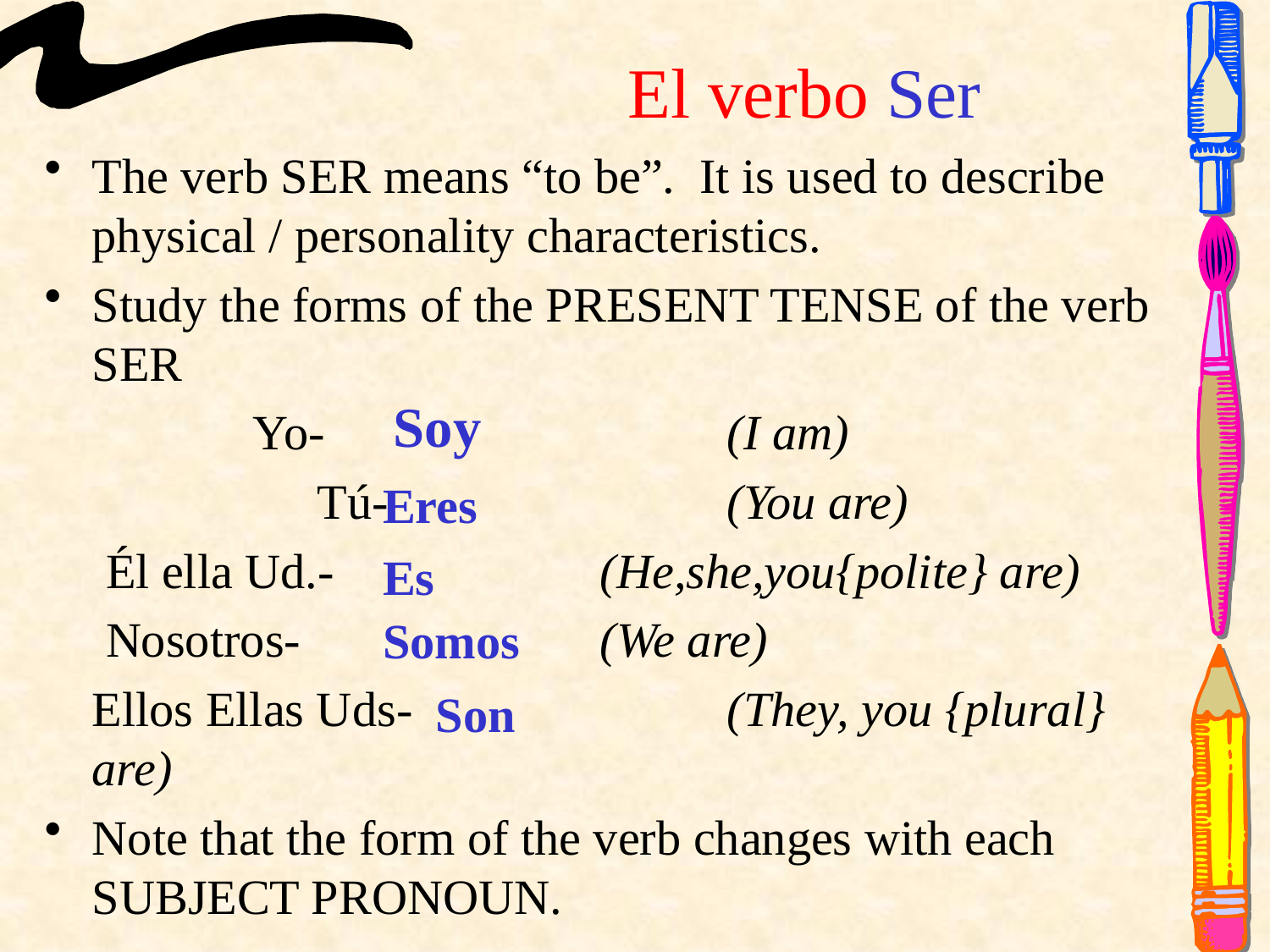

# El verbo Ser
The verb SER means “to be”.  It is used to describe physical / personality characteristics.
Study the forms of the PRESENT TENSE of the verb SER
                 Yo-  			(I am)
		        Tú-			(You are)
     Él ella Ud.-			(He,she,you{polite} are)
     Nosotros-			(We are)
	Ellos Ellas Uds- 			(They, you {plural} are)
Note that the form of the verb changes with each SUBJECT PRONOUN.
Soy
Eres
Es
Somos
Son